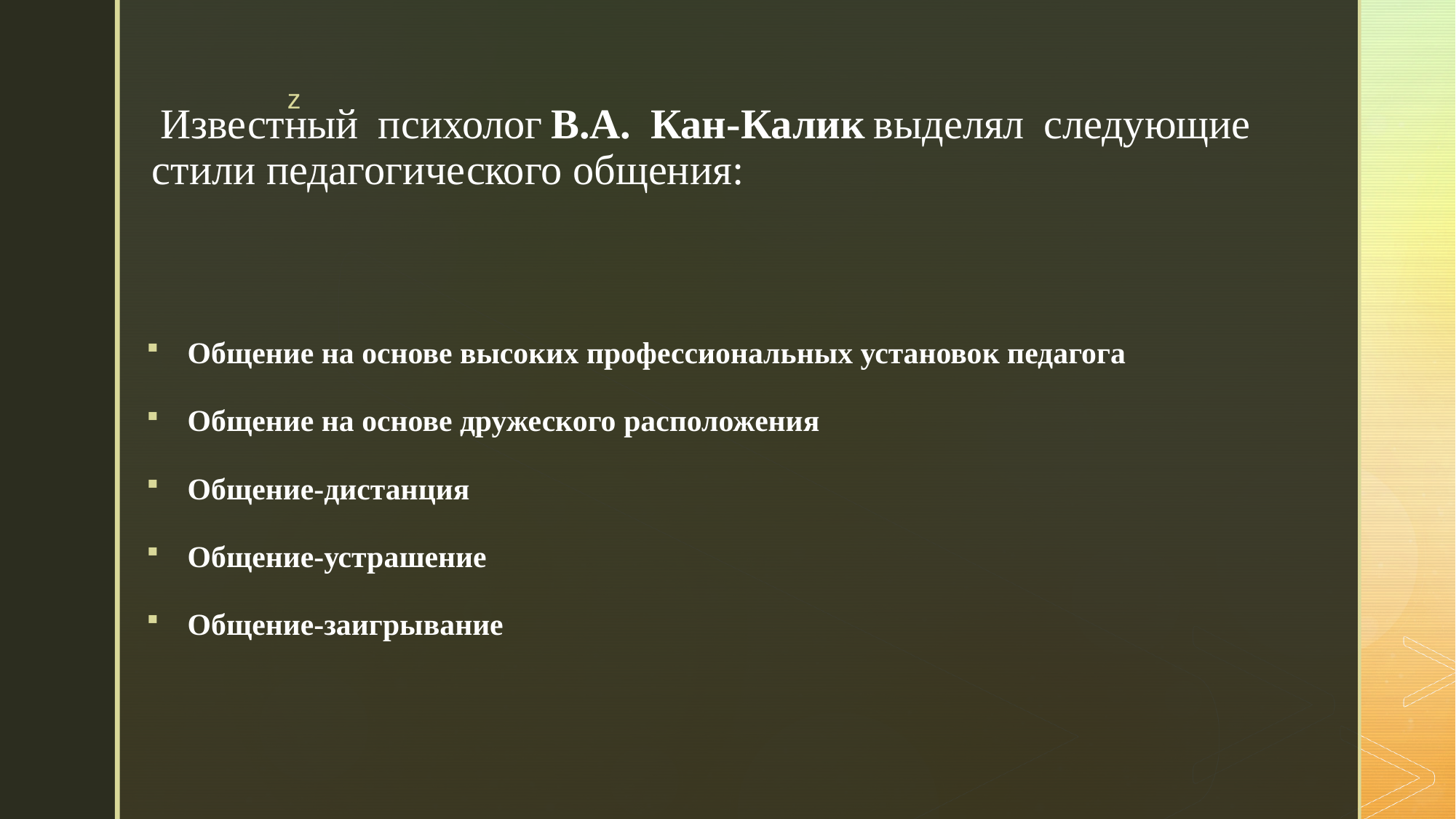

# Известный психолог В.А. Кан-Калик выделял следующие стили педагогического общения:
Общение на основе высоких профессиональных установок педагога
Общение на основе дружеского расположения
Общение-дистанция
Общение-устрашение
Общение-заигрывание